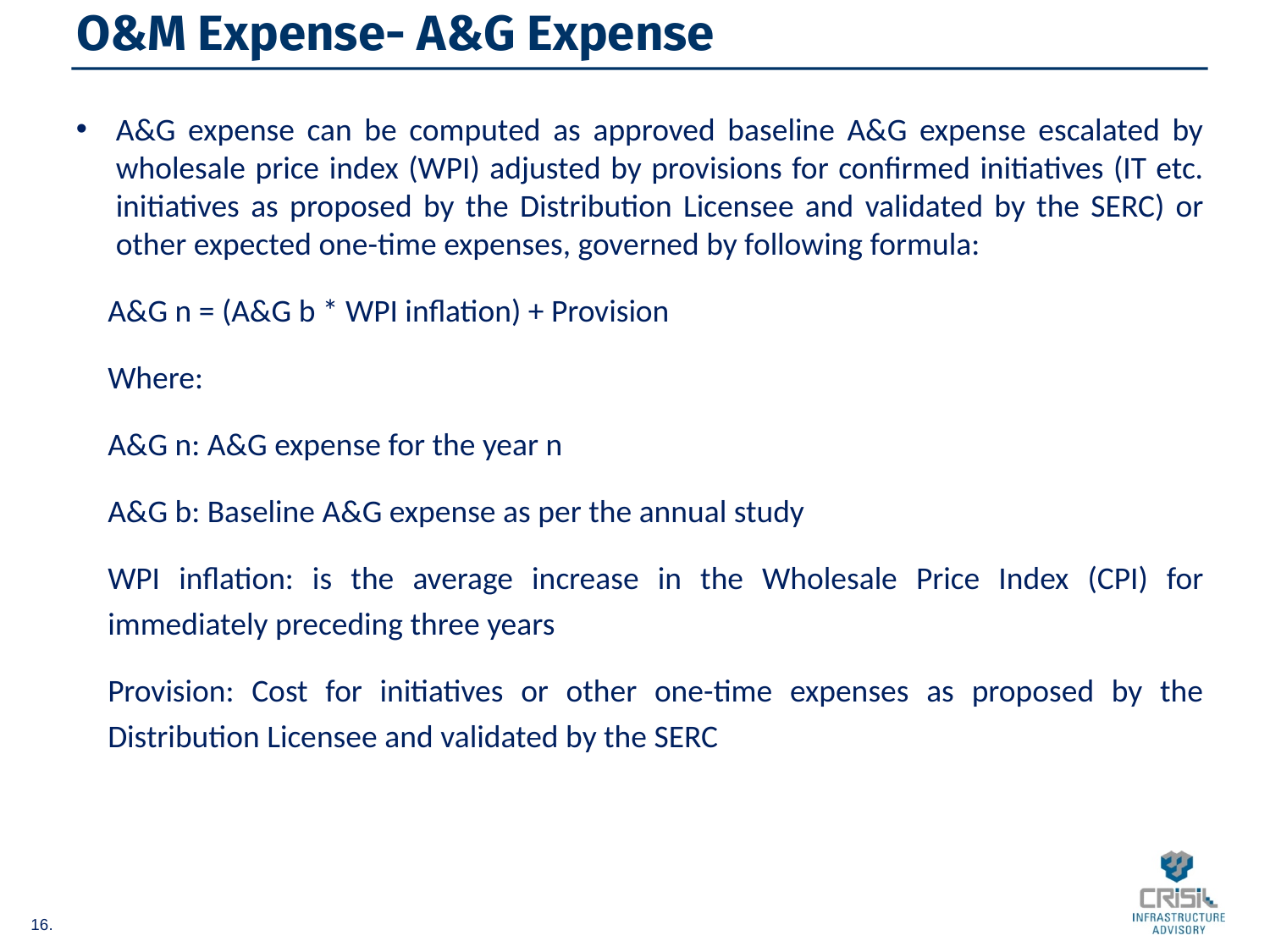

# O&M Expense- A&G Expense
A&G expense can be computed as approved baseline A&G expense escalated by wholesale price index (WPI) adjusted by provisions for confirmed initiatives (IT etc. initiatives as proposed by the Distribution Licensee and validated by the SERC) or other expected one-time expenses, governed by following formula:
A&G n = (A&G b * WPI inflation) + Provision
Where:
A&G n: A&G expense for the year n
A&G b: Baseline A&G expense as per the annual study
WPI inflation: is the average increase in the Wholesale Price Index (CPI) for immediately preceding three years
Provision: Cost for initiatives or other one-time expenses as proposed by the Distribution Licensee and validated by the SERC